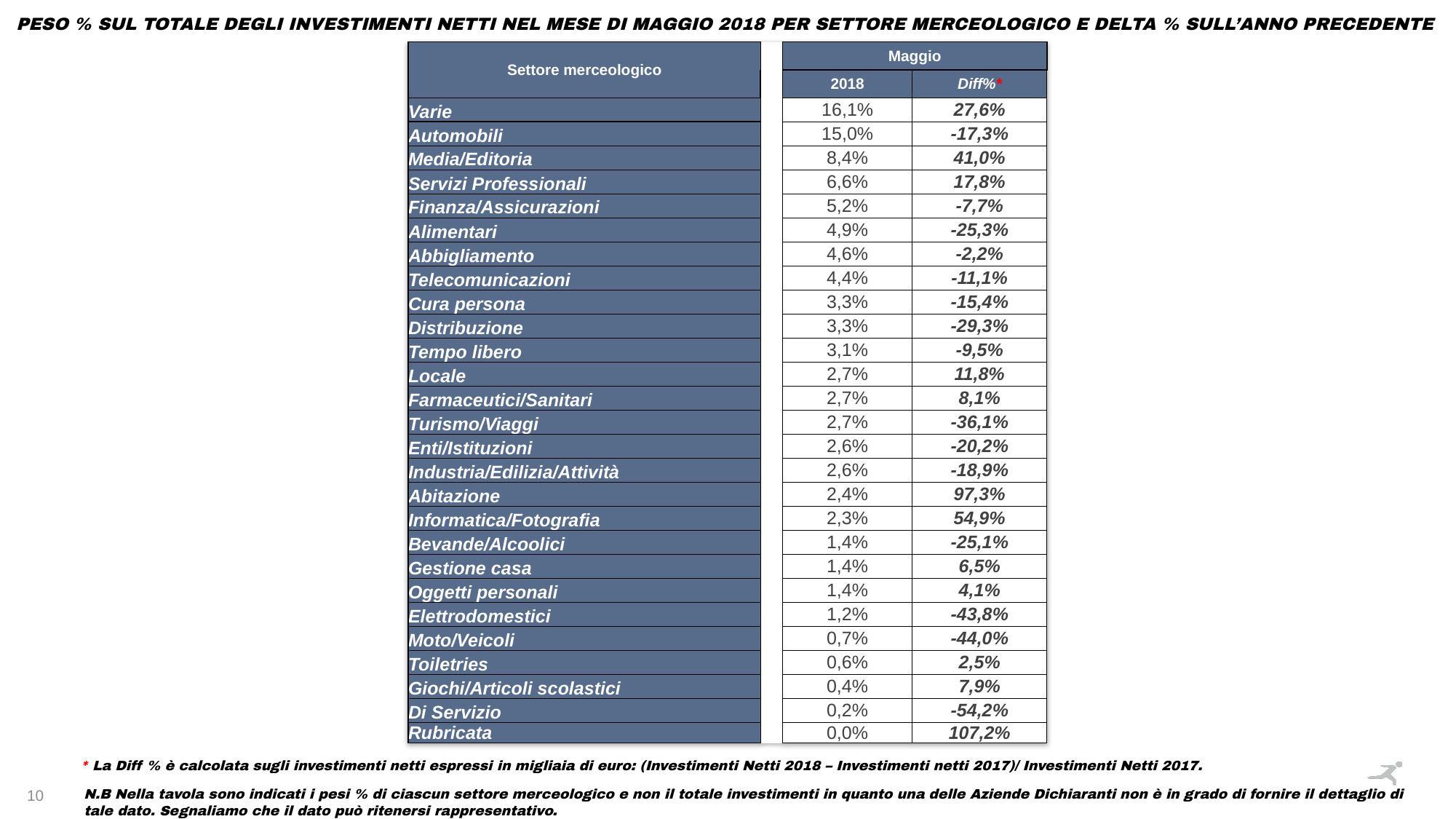

PESO % SUL TOTALE DEGLI INVESTIMENTI NETTI nel mese di MAGGIO 2018 PER SETTORE MERCEOLOGICO e delta % sull’anno precedente
| Settore merceologico |  | Maggio |  |
| --- | --- | --- | --- |
|  |  | 2018 | Diff%\* |
| Varie |  | 16,1% | 27,6% |
| Automobili |  | 15,0% | -17,3% |
| Media/Editoria |  | 8,4% | 41,0% |
| Servizi Professionali |  | 6,6% | 17,8% |
| Finanza/Assicurazioni |  | 5,2% | -7,7% |
| Alimentari |  | 4,9% | -25,3% |
| Abbigliamento |  | 4,6% | -2,2% |
| Telecomunicazioni |  | 4,4% | -11,1% |
| Cura persona |  | 3,3% | -15,4% |
| Distribuzione |  | 3,3% | -29,3% |
| Tempo libero |  | 3,1% | -9,5% |
| Locale |  | 2,7% | 11,8% |
| Farmaceutici/Sanitari |  | 2,7% | 8,1% |
| Turismo/Viaggi |  | 2,7% | -36,1% |
| Enti/Istituzioni |  | 2,6% | -20,2% |
| Industria/Edilizia/Attività |  | 2,6% | -18,9% |
| Abitazione |  | 2,4% | 97,3% |
| Informatica/Fotografia |  | 2,3% | 54,9% |
| Bevande/Alcoolici |  | 1,4% | -25,1% |
| Gestione casa |  | 1,4% | 6,5% |
| Oggetti personali |  | 1,4% | 4,1% |
| Elettrodomestici |  | 1,2% | -43,8% |
| Moto/Veicoli |  | 0,7% | -44,0% |
| Toiletries |  | 0,6% | 2,5% |
| Giochi/Articoli scolastici |  | 0,4% | 7,9% |
| Di Servizio |  | 0,2% | -54,2% |
| Rubricata |  | 0,0% | 107,2% |
* La Diff % è calcolata sugli investimenti netti espressi in migliaia di euro: (Investimenti Netti 2018 – Investimenti netti 2017)/ Investimenti Netti 2017.
10
N.B Nella tavola sono indicati i pesi % di ciascun settore merceologico e non il totale investimenti in quanto una delle Aziende Dichiaranti non è in grado di fornire il dettaglio di tale dato. Segnaliamo che il dato può ritenersi rappresentativo.